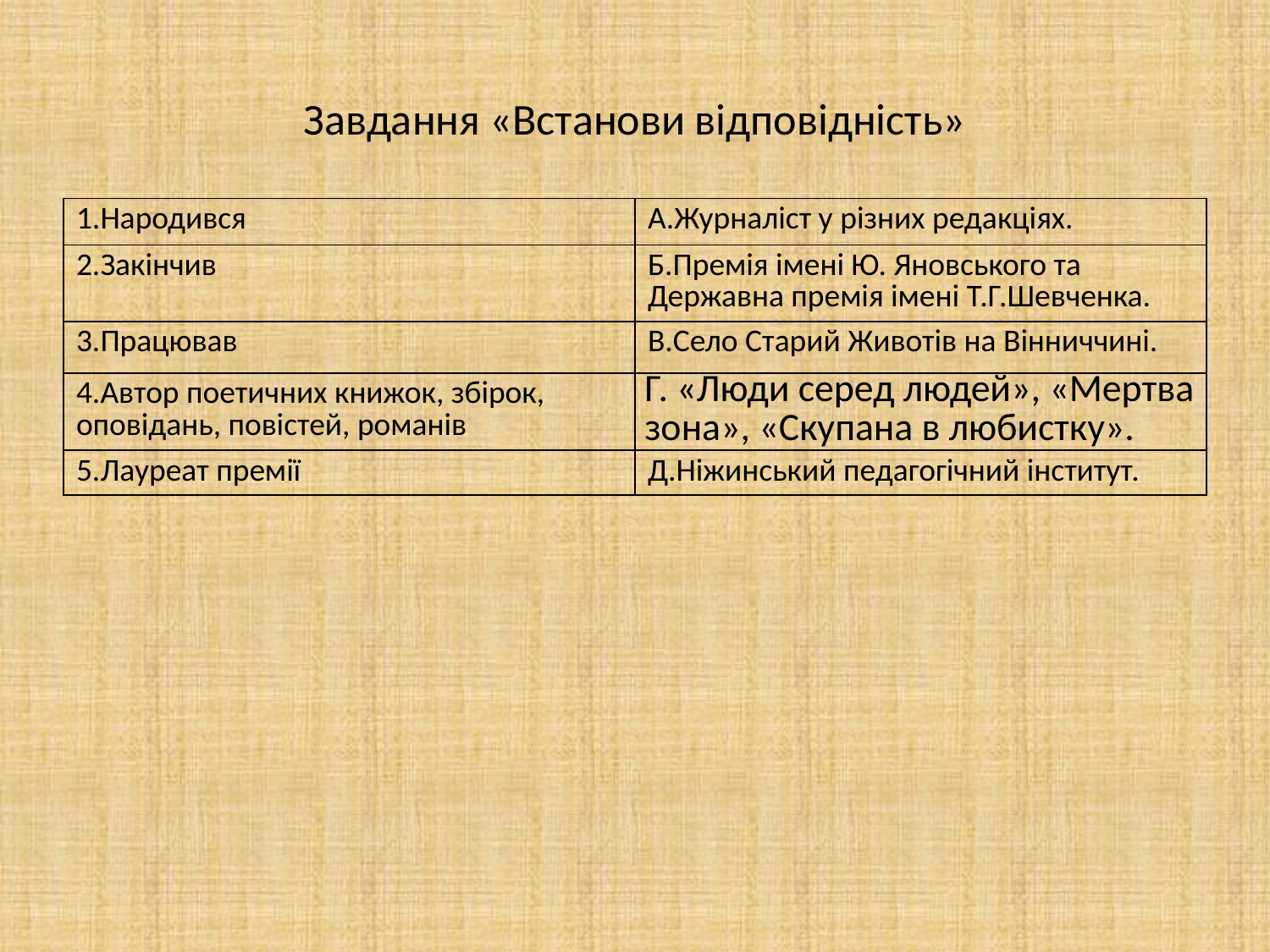

# Завдання «Встанови відповідність»
| 1.Народився | А.Журналіст у різних редакціях. |
| --- | --- |
| 2.Закінчив | Б.Премія імені Ю. Яновського та Державна премія імені Т.Г.Шевченка. |
| 3.Працював | В.Село Старий Животів на Вінниччині. |
| 4.Автор поетичних книжок, збірок, оповідань, повістей, романів | Г. «Люди серед людей», «Мертва зона», «Скупана в любистку». |
| 5.Лауреат премії | Д.Ніжинський педагогічний інститут. |